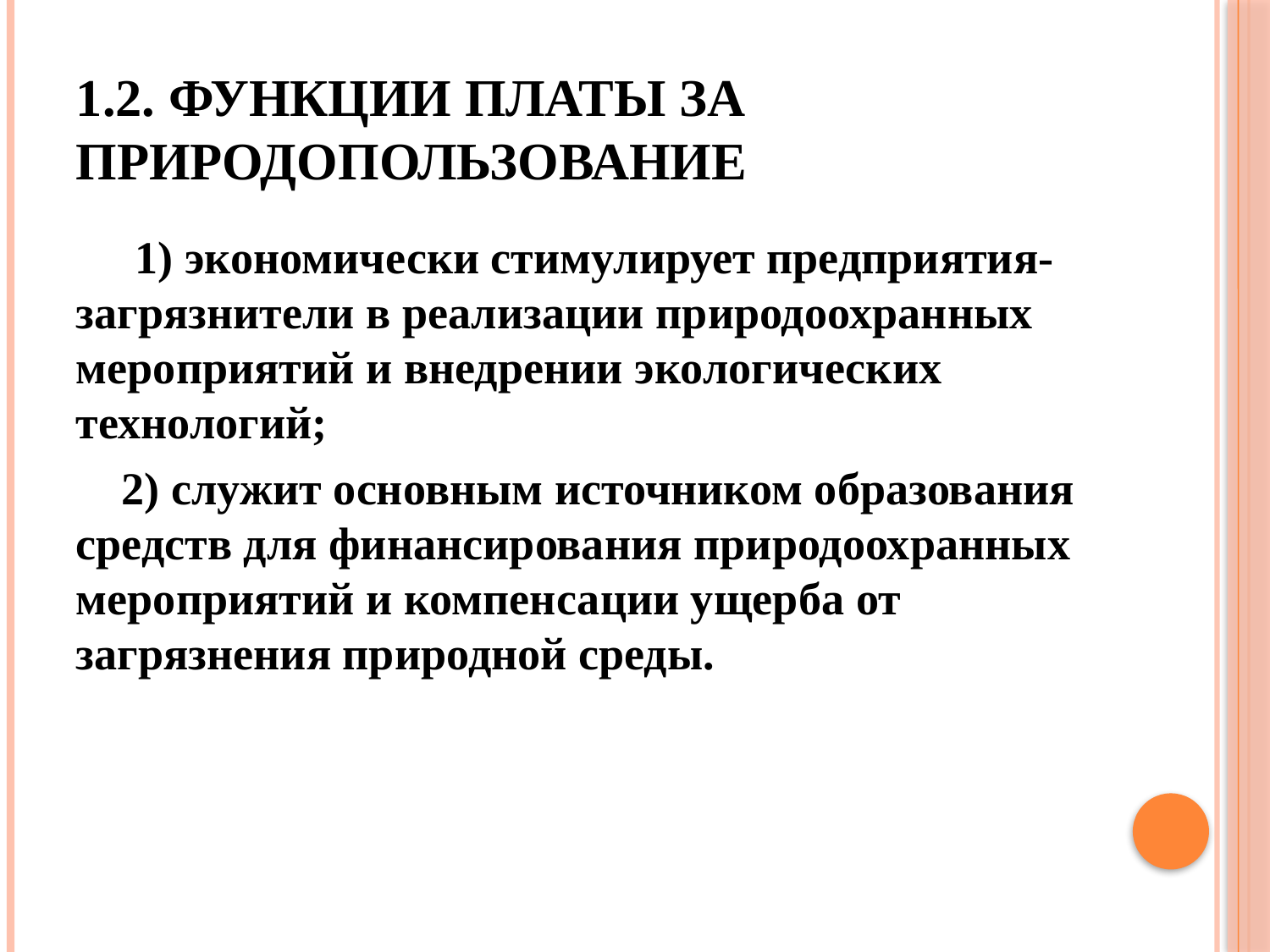

# 1.2. Функции платы за природопользование
     1) экономически стимулирует предприятия-загрязнители в реализации природоохранных мероприятий и внедрении экологических технологий;
    2) служит основным источником образования средств для финансирования природоохранных мероприятий и компенсации ущерба от загрязнения природной среды.